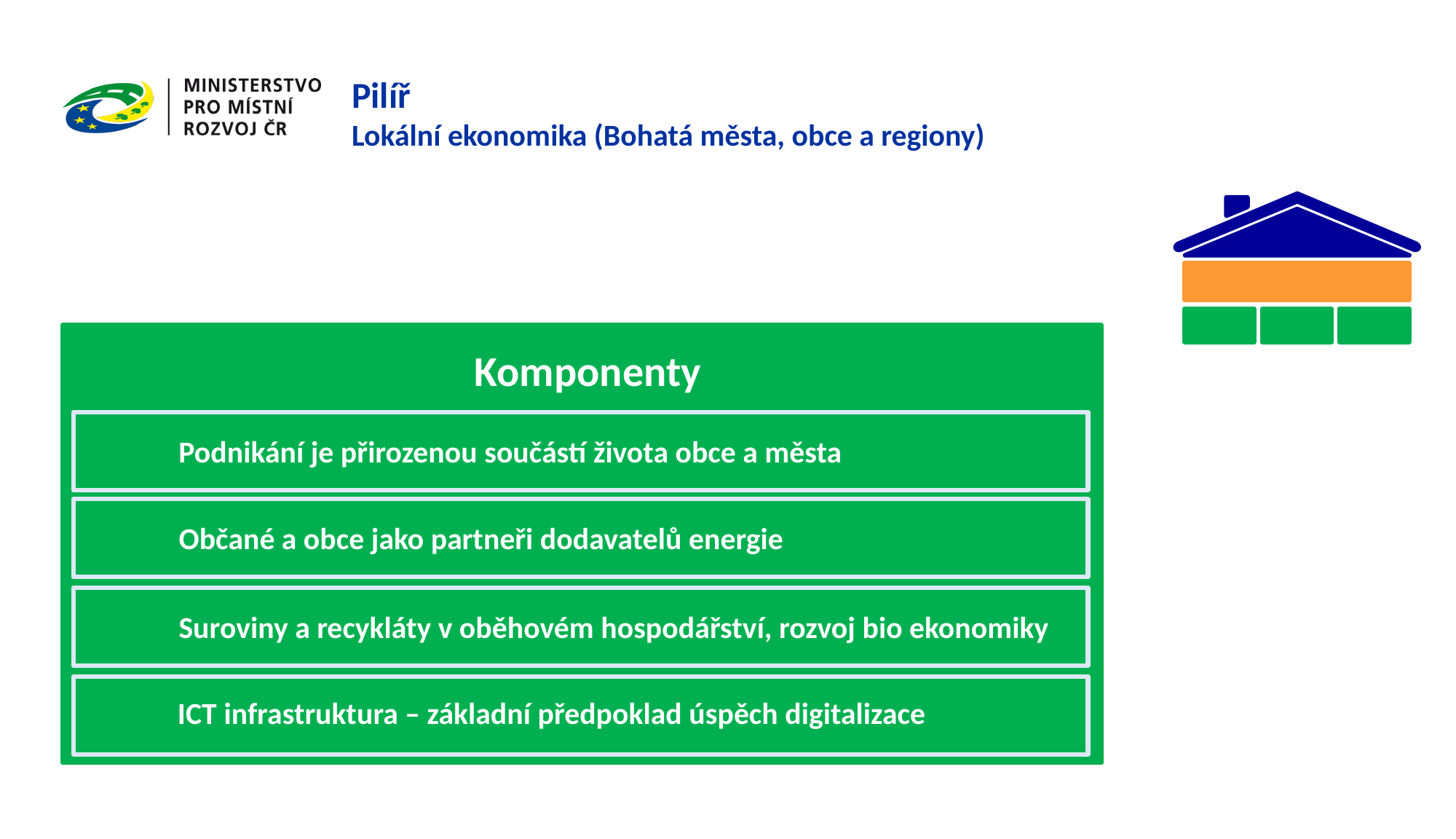

Pilíř
Lokální ekonomika (Bohatá města, obce a regiony)

Komponenty

Podnikání je přirozenou součástí života obce a města

Občané a obce jako partneři dodavatelů energie

Suroviny a recykláty v oběhovém hospodářství, rozvoj bio ekonomiky

ICT infrastruktura – základní předpoklad úspěch digitalizace